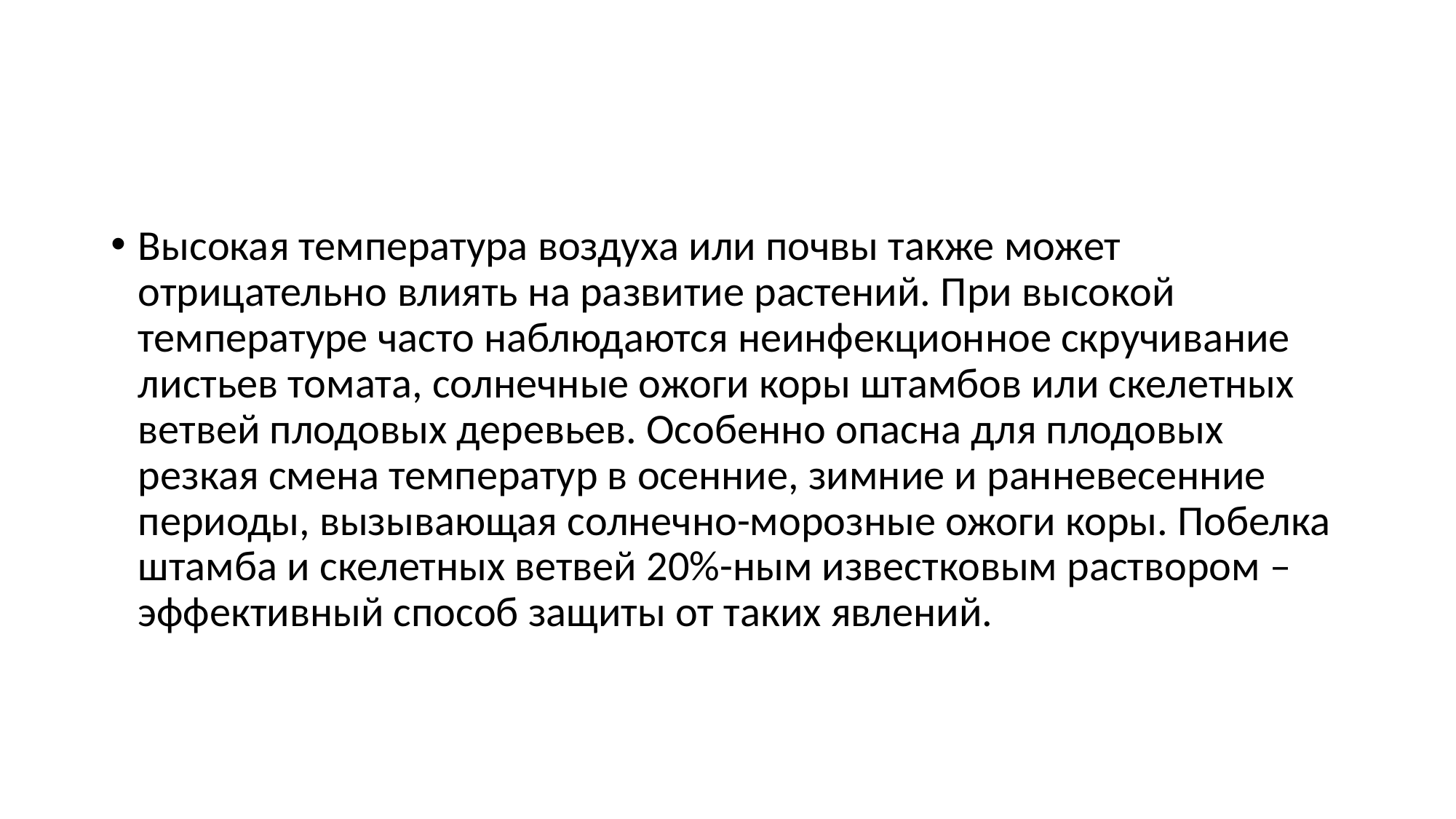

#
Высокая температура воздуха или почвы также может отрицательно влиять на развитие растений. При высокой температуре часто наблюдаются неинфекционное скручивание листьев томата, солнечные ожоги коры штамбов или скелетных ветвей плодовых деревьев. Особенно опасна для плодовых резкая смена температур в осенние, зимние и ранневесенние периоды, вызывающая солнечно-морозные ожоги коры. Побелка штамба и скелетных ветвей 20%-ным известковым раствором – эффективный способ защиты от таких явлений.